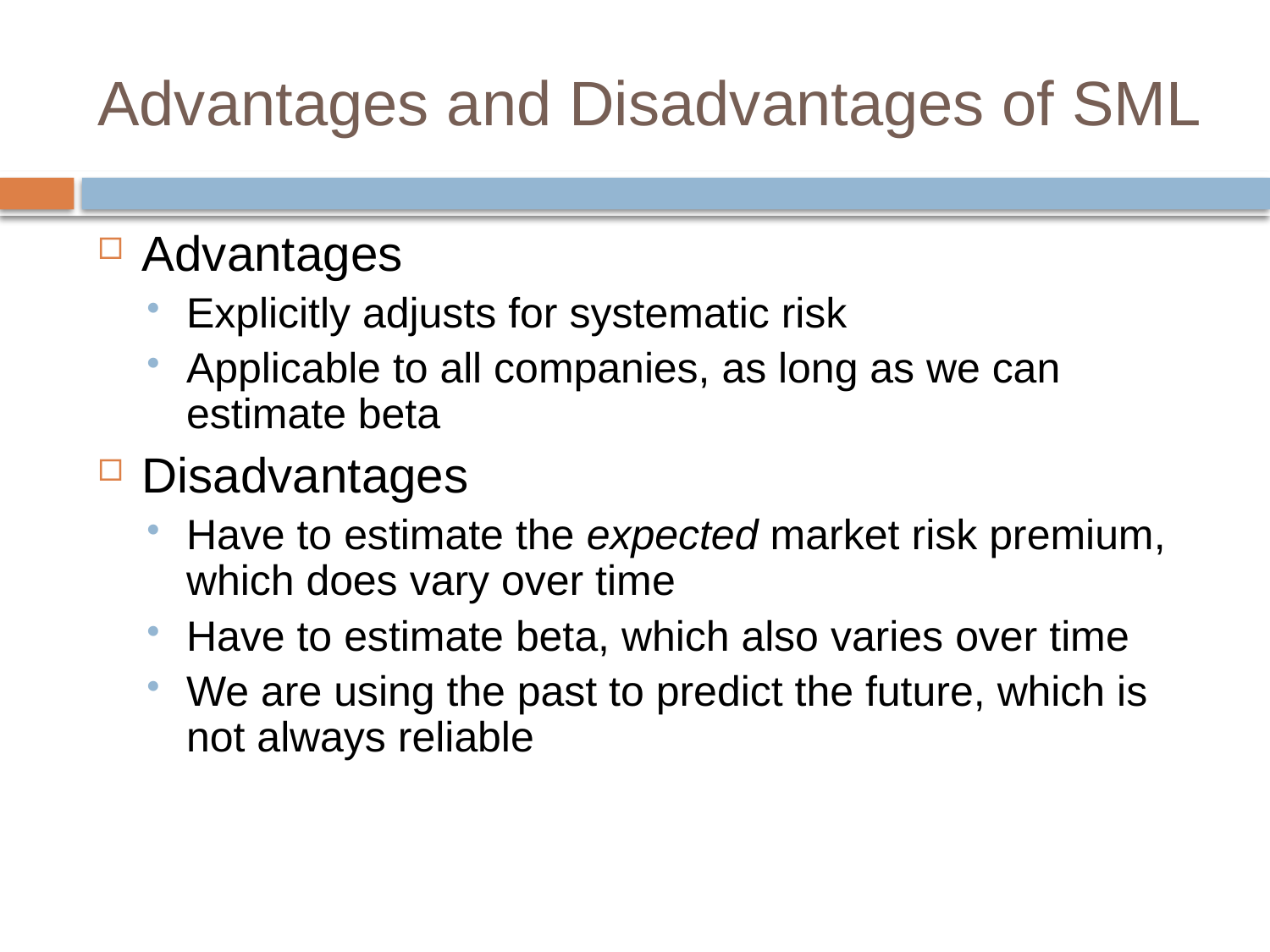

# Advantages and Disadvantages of SML
Advantages
Explicitly adjusts for systematic risk
Applicable to all companies, as long as we can estimate beta
Disadvantages
Have to estimate the expected market risk premium, which does vary over time
Have to estimate beta, which also varies over time
We are using the past to predict the future, which is not always reliable